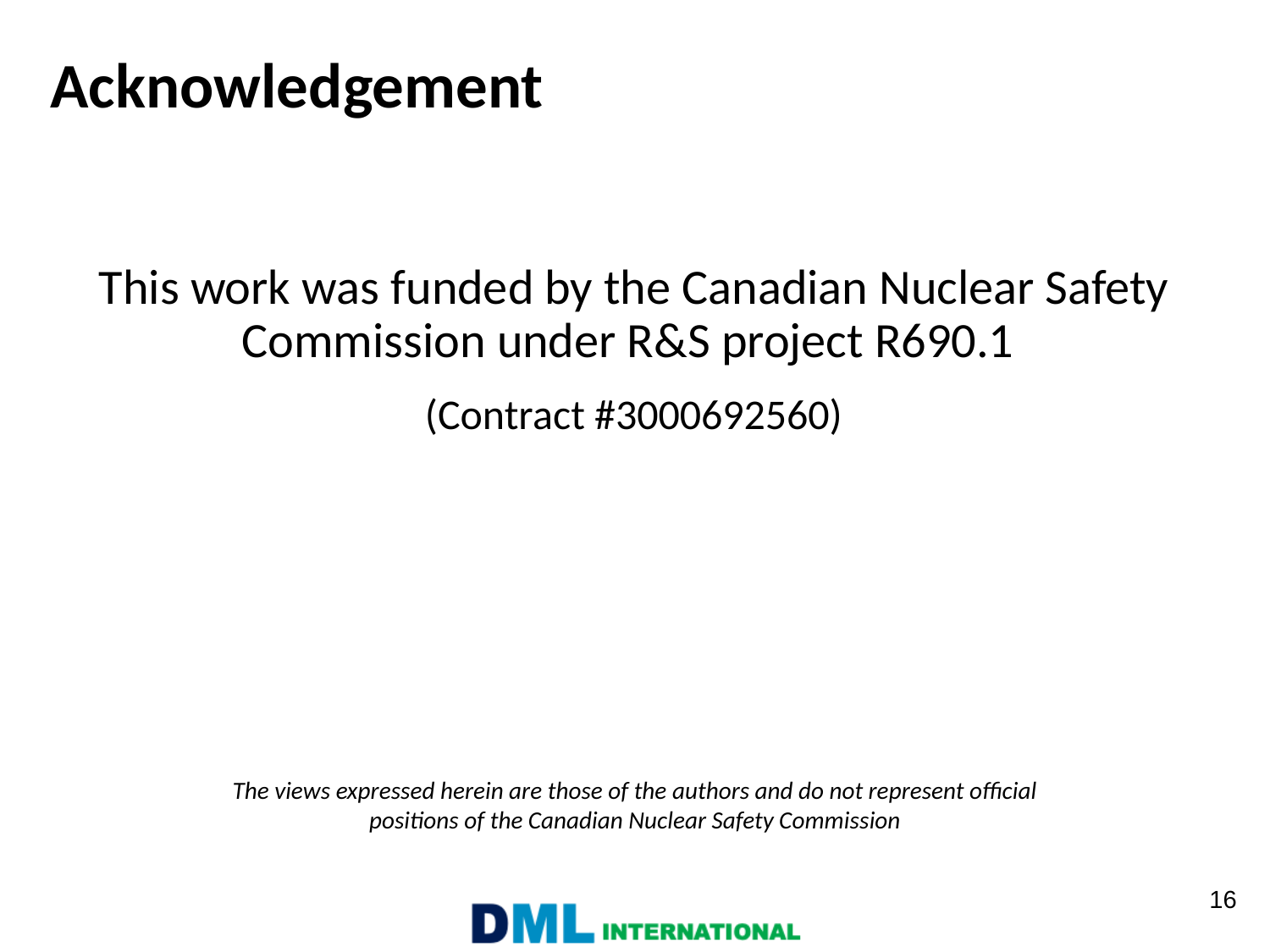

# Acknowledgement
This work was funded by the Canadian Nuclear Safety Commission under R&S project R690.1
(Contract #3000692560)
The views expressed herein are those of the authors and do not represent official positions of the Canadian Nuclear Safety Commission